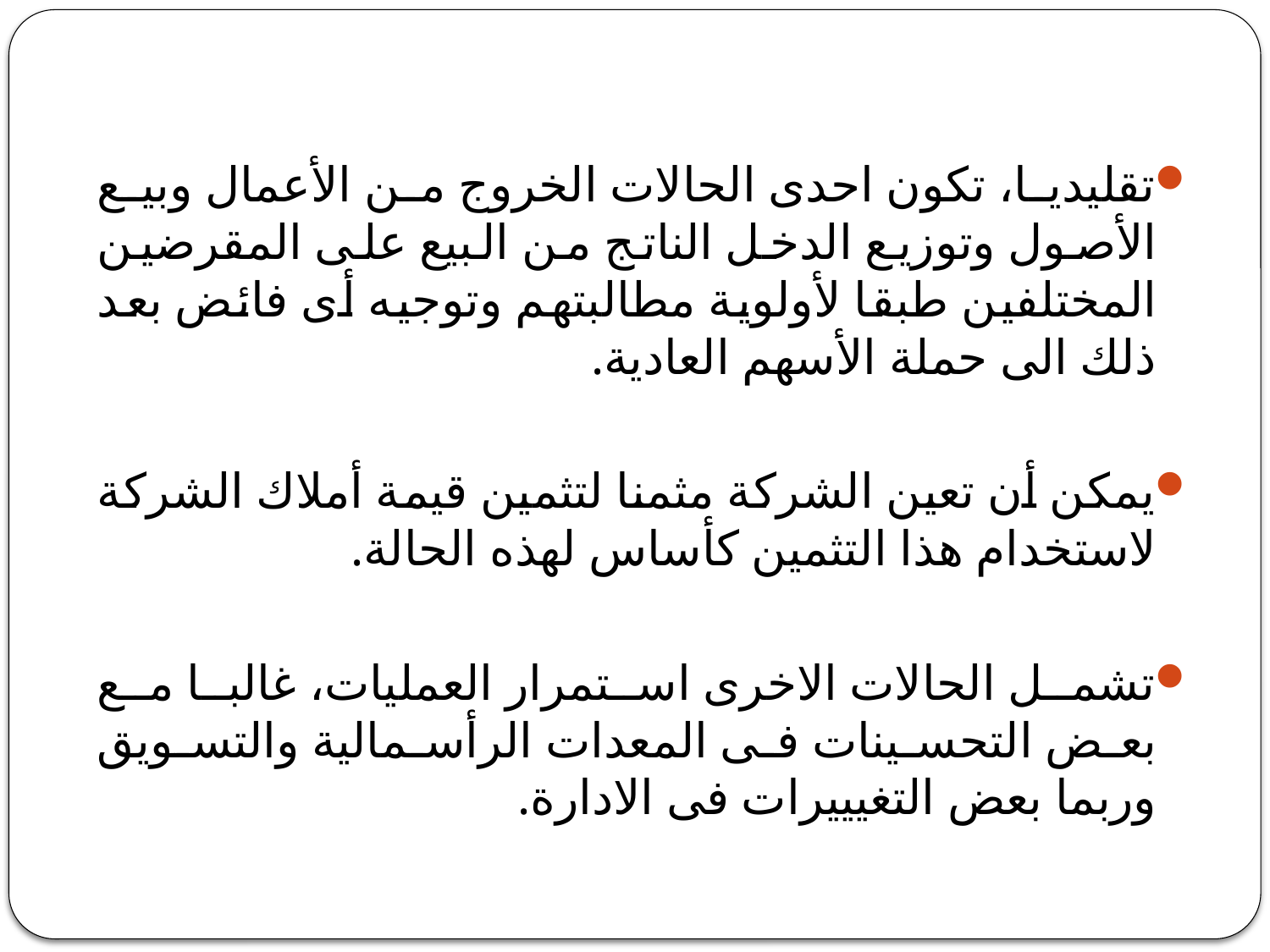

#
تقليديا، تكون احدى الحالات الخروج من الأعمال وبيع الأصول وتوزيع الدخل الناتج من البيع على المقرضين المختلفين طبقا لأولوية مطالبتهم وتوجيه أى فائض بعد ذلك الى حملة الأسهم العادية.

يمكن أن تعين الشركة مثمنا لتثمين قيمة أملاك الشركة لاستخدام هذا التثمين كأساس لهذه الحالة.

تشمل الحالات الاخرى استمرار العمليات، غالبا مع بعض التحسينات فى المعدات الرأسمالية والتسويق وربما بعض التغيييرات فى الادارة.